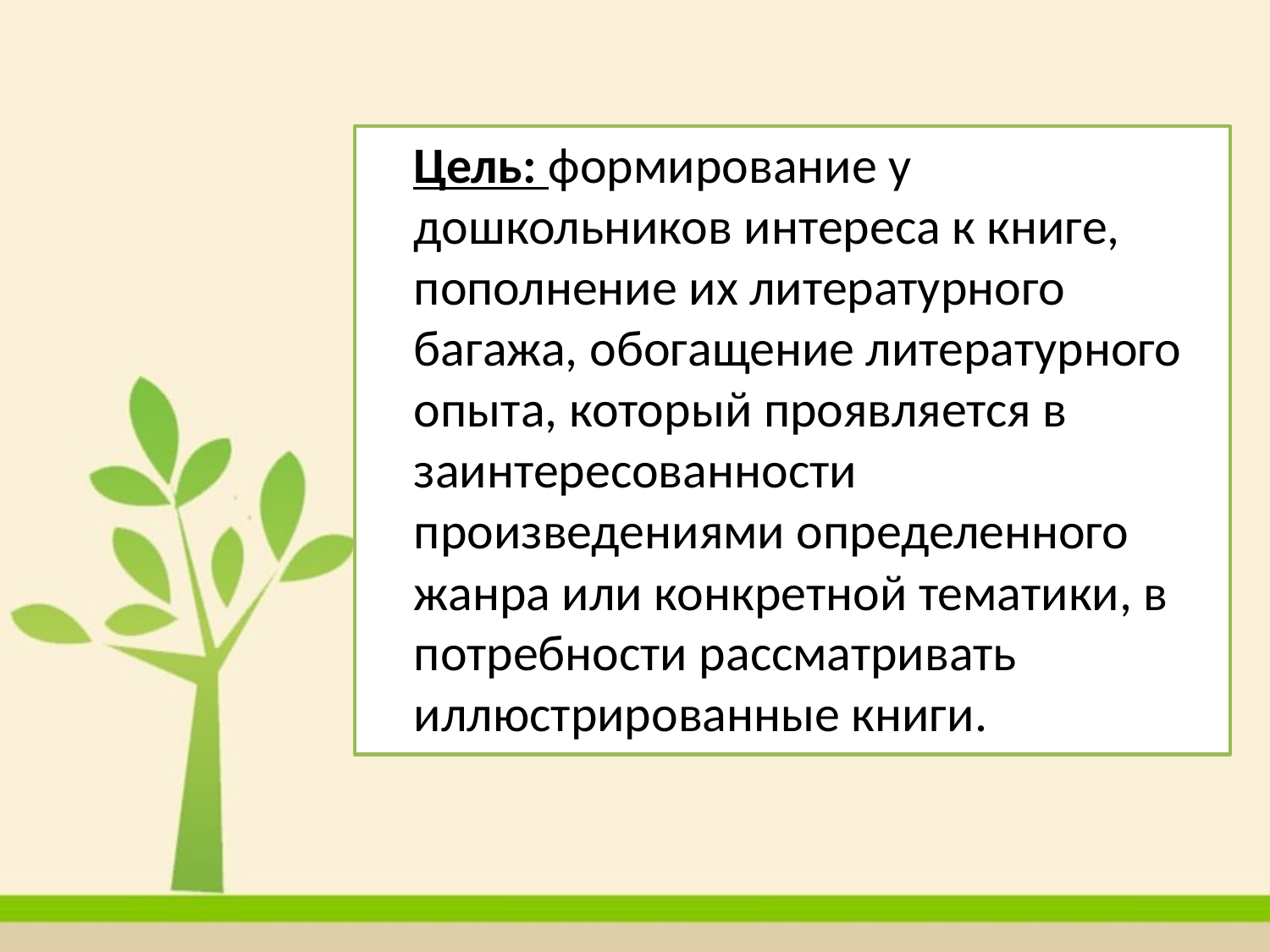

Цель: формирование у дошкольников интереса к книге, пополнение их литературного багажа, обогащение литературного опыта, который проявляется в заинтересованности произведениями определенного жанра или конкретной тематики, в потребности рассматривать иллюстрированные книги.